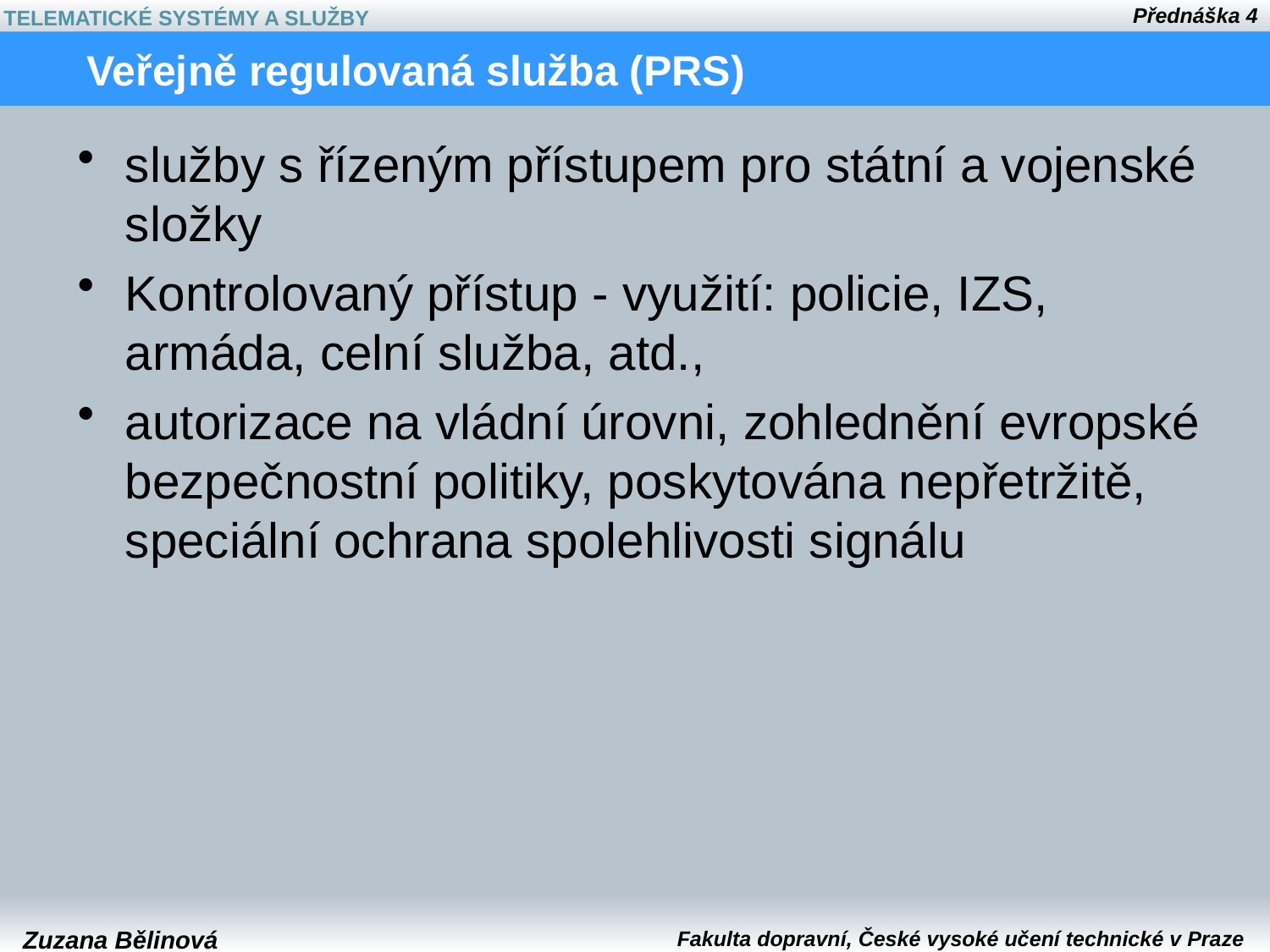

# Veřejně regulovaná služba (PRS)
služby s řízeným přístupem pro státní a vojenské složky
Kontrolovaný přístup - využití: policie, IZS, armáda, celní služba, atd.,
autorizace na vládní úrovni, zohlednění evropské  bezpečnostní politiky, poskytována nepřetržitě, speciální ochrana spolehlivosti signálu